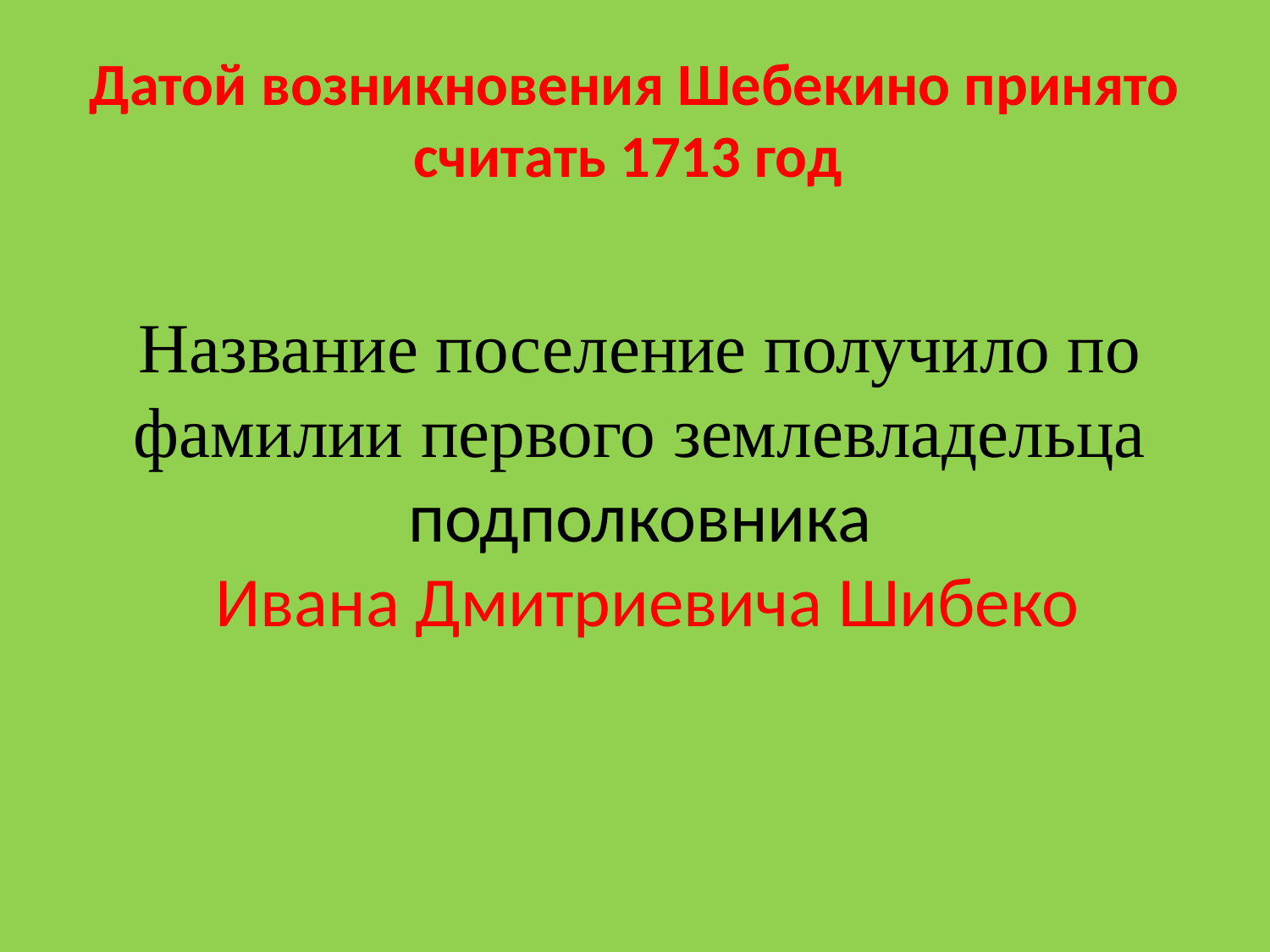

# Датой возникновения Шебекино принято считать 1713 год
Название поселение получило по фамилии первого землевладельца
подполковника
 Ивана Дмитриевича Шибеко